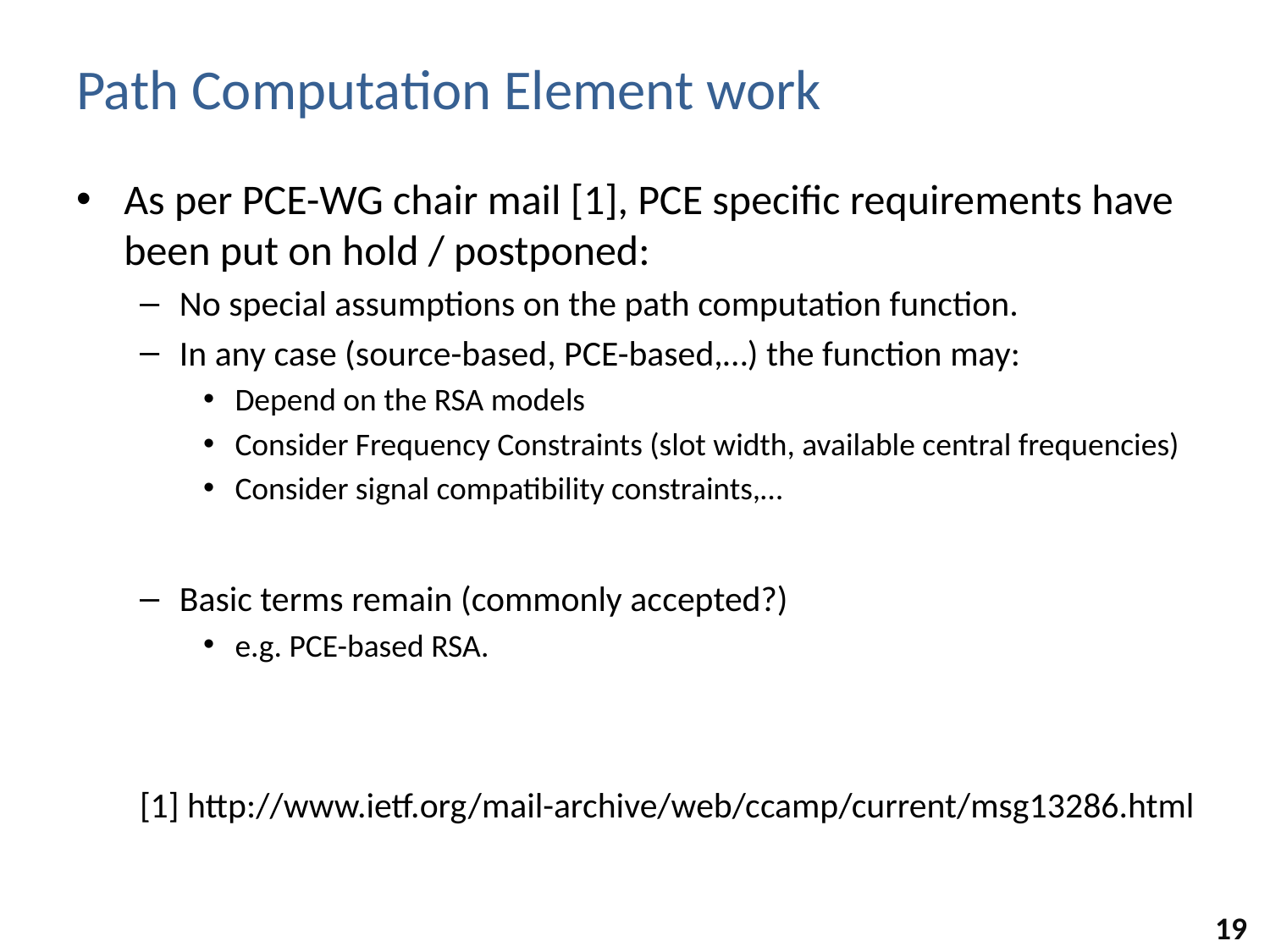

# Path Computation Element work
As per PCE-WG chair mail [1], PCE specific requirements have been put on hold / postponed:
No special assumptions on the path computation function.
In any case (source-based, PCE-based,…) the function may:
Depend on the RSA models
Consider Frequency Constraints (slot width, available central frequencies)
Consider signal compatibility constraints,…

Basic terms remain (commonly accepted?)
e.g. PCE-based RSA.

[1] http://www.ietf.org/mail-archive/web/ccamp/current/msg13286.html